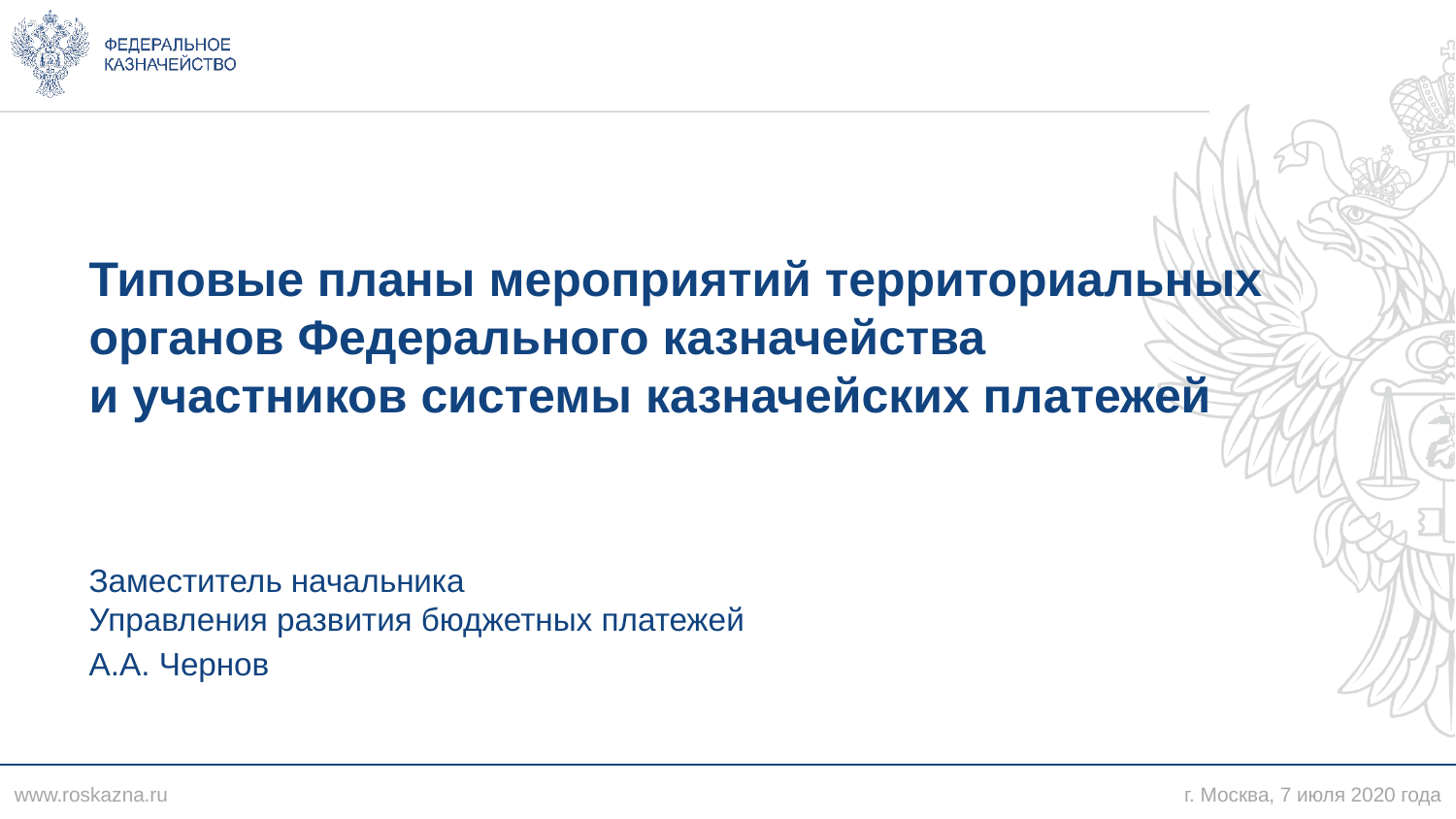

# Типовые планы мероприятий территориальных органов Федерального казначейства и участников системы казначейских платежей
Заместитель начальника
Управления развития бюджетных платежей
А.А. Чернов
г. Москва, 7 июля 2020 года